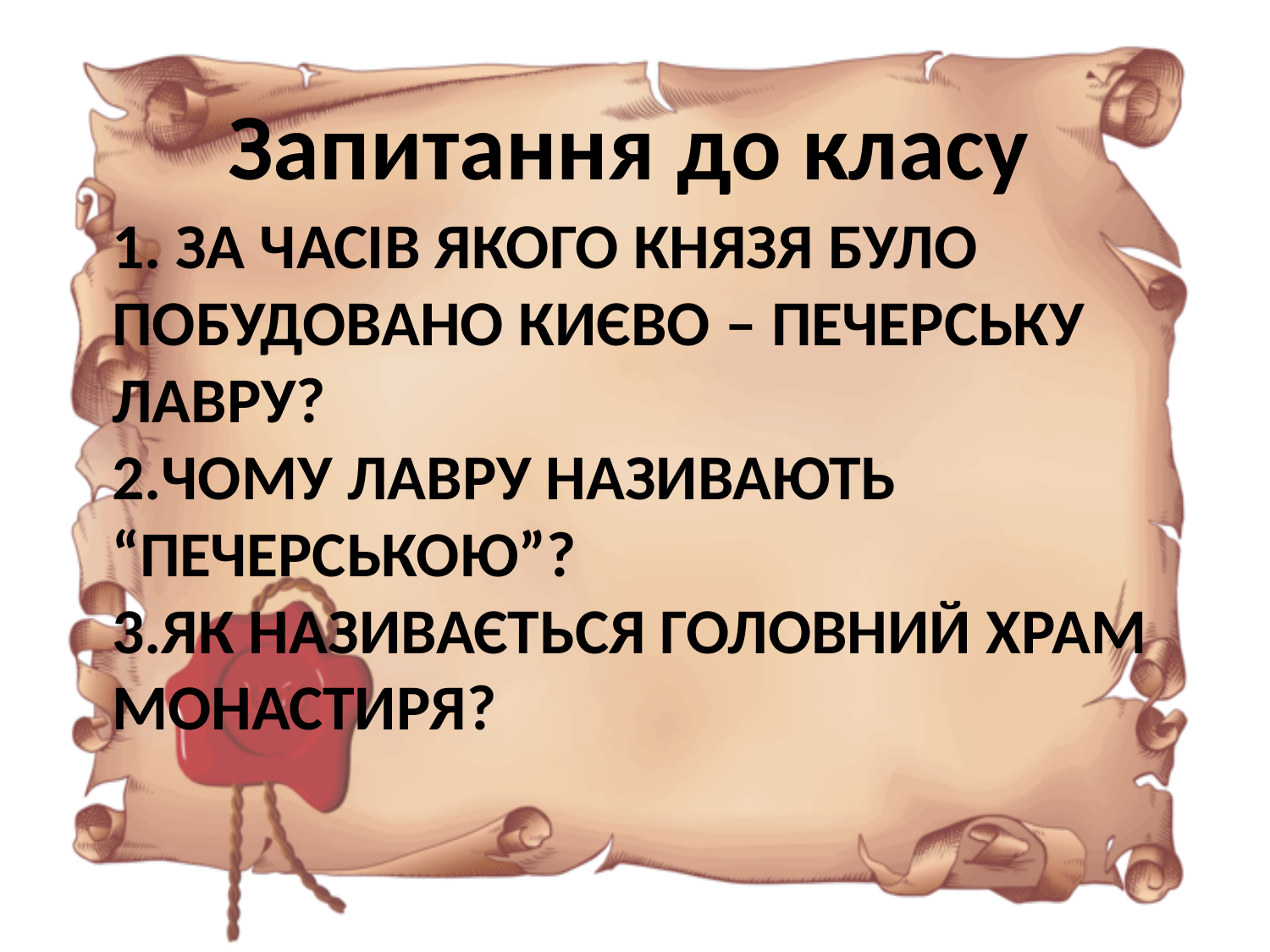

Запитання до класу
# 1. За часів якого князя було побудовано Києво – Печерську лавру? 2.Чому лавру називають “Печерською”? 3.Як називається головний храм монастиря?